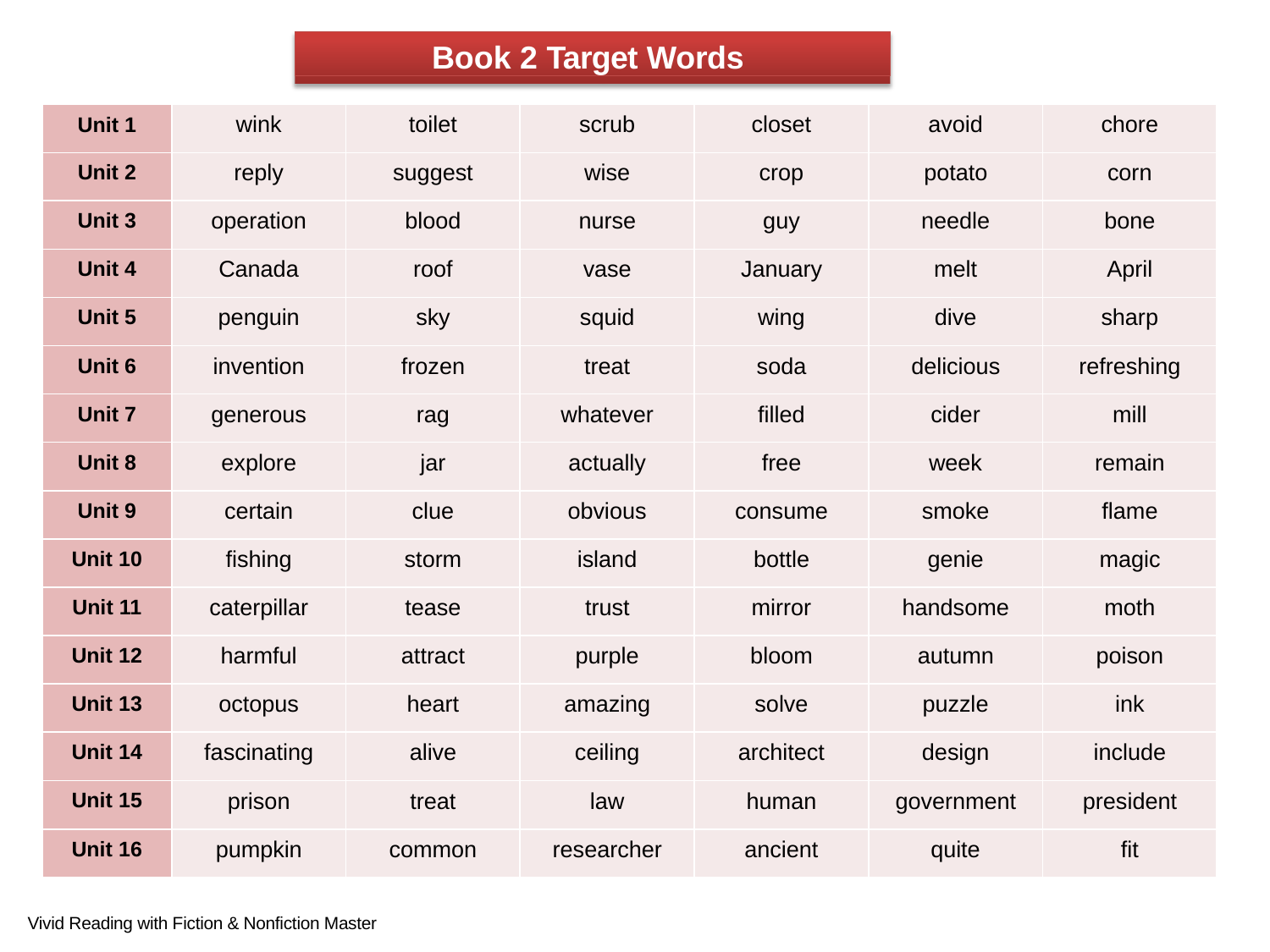

Book 2 Target Words
| Unit 1 | wink | toilet | scrub | closet | avoid | chore |
| --- | --- | --- | --- | --- | --- | --- |
| Unit 2 | reply | suggest | wise | crop | potato | corn |
| Unit 3 | operation | blood | nurse | guy | needle | bone |
| Unit 4 | Canada | roof | vase | January | melt | April |
| Unit 5 | penguin | sky | squid | wing | dive | sharp |
| Unit 6 | invention | frozen | treat | soda | delicious | refreshing |
| Unit 7 | generous | rag | whatever | filled | cider | mill |
| Unit 8 | explore | jar | actually | free | week | remain |
| Unit 9 | certain | clue | obvious | consume | smoke | flame |
| Unit 10 | fishing | storm | island | bottle | genie | magic |
| Unit 11 | caterpillar | tease | trust | mirror | handsome | moth |
| Unit 12 | harmful | attract | purple | bloom | autumn | poison |
| Unit 13 | octopus | heart | amazing | solve | puzzle | ink |
| Unit 14 | fascinating | alive | ceiling | architect | design | include |
| Unit 15 | prison | treat | law | human | government | president |
| Unit 16 | pumpkin | common | researcher | ancient | quite | fit |
Vivid Reading with Fiction & Nonfiction Master